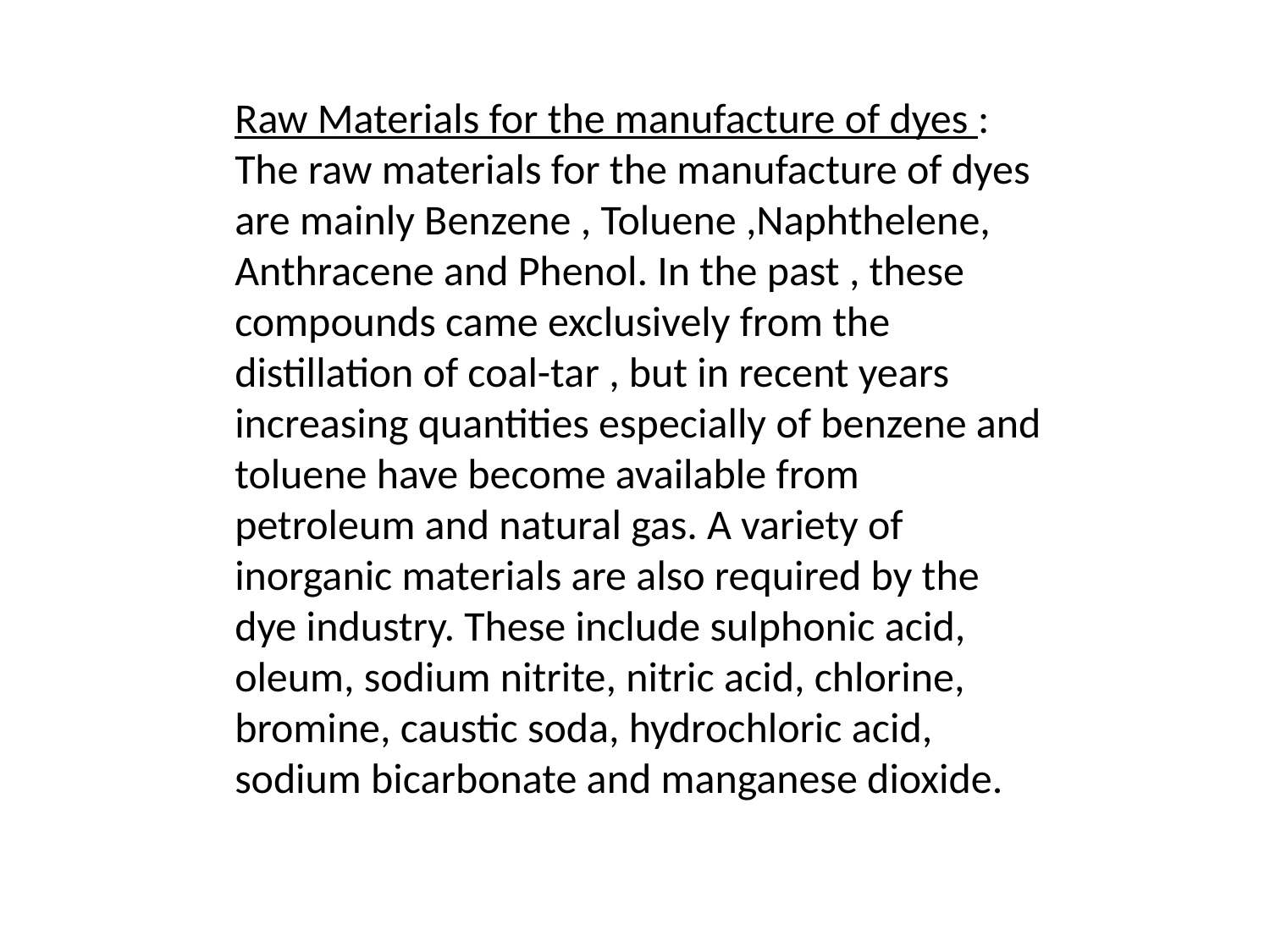

Raw Materials for the manufacture of dyes : The raw materials for the manufacture of dyes are mainly Benzene , Toluene ,Naphthelene, Anthracene and Phenol. In the past , these compounds came exclusively from the distillation of coal-tar , but in recent years increasing quantities especially of benzene and toluene have become available from petroleum and natural gas. A variety of inorganic materials are also required by the dye industry. These include sulphonic acid, oleum, sodium nitrite, nitric acid, chlorine, bromine, caustic soda, hydrochloric acid, sodium bicarbonate and manganese dioxide.